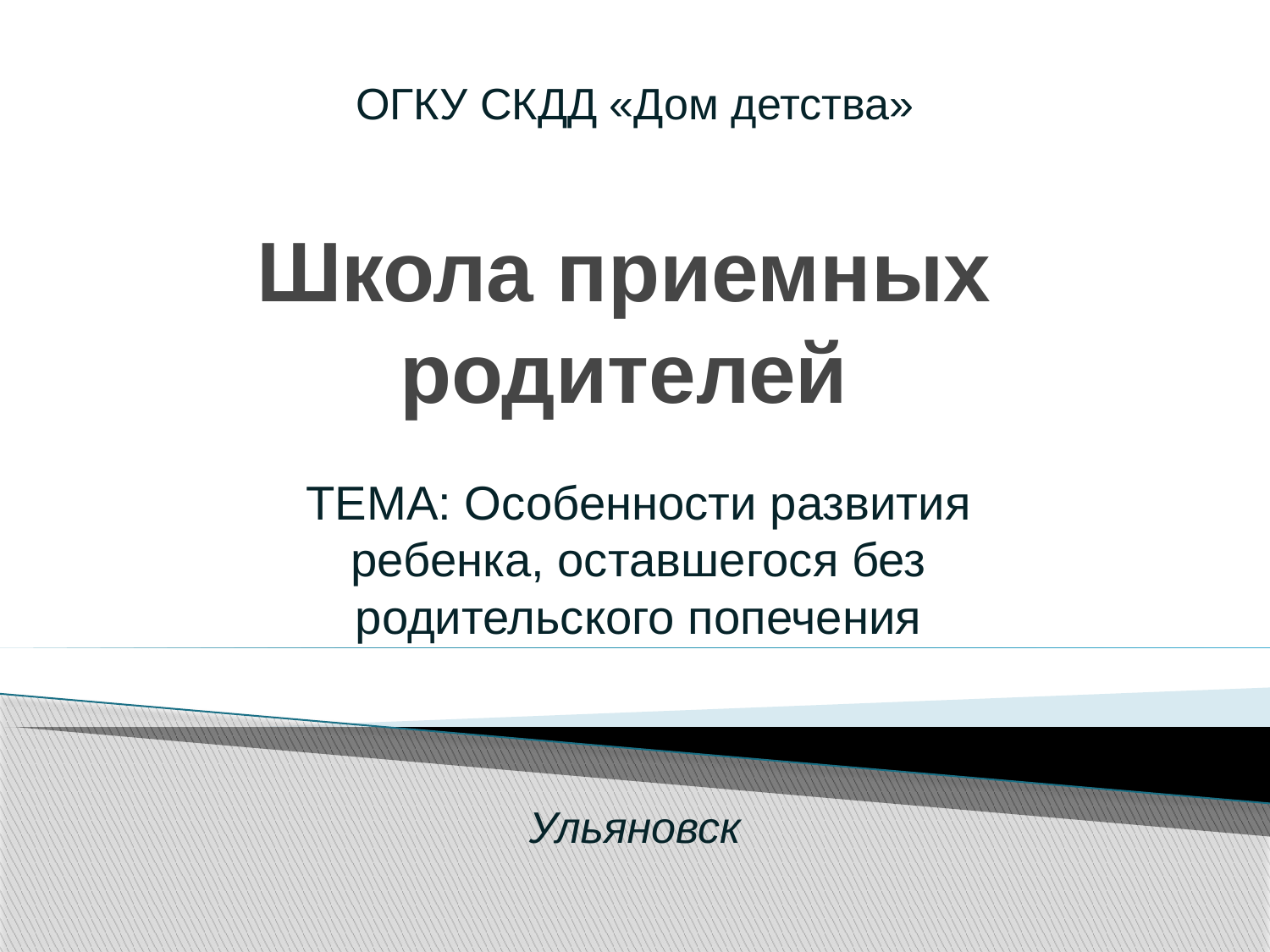

ОГКУ СКДД «Дом детства»
# Школа приемных родителей
ТЕМА: Особенности развития ребенка, оставшегося без родительского попечения

Ульяновск